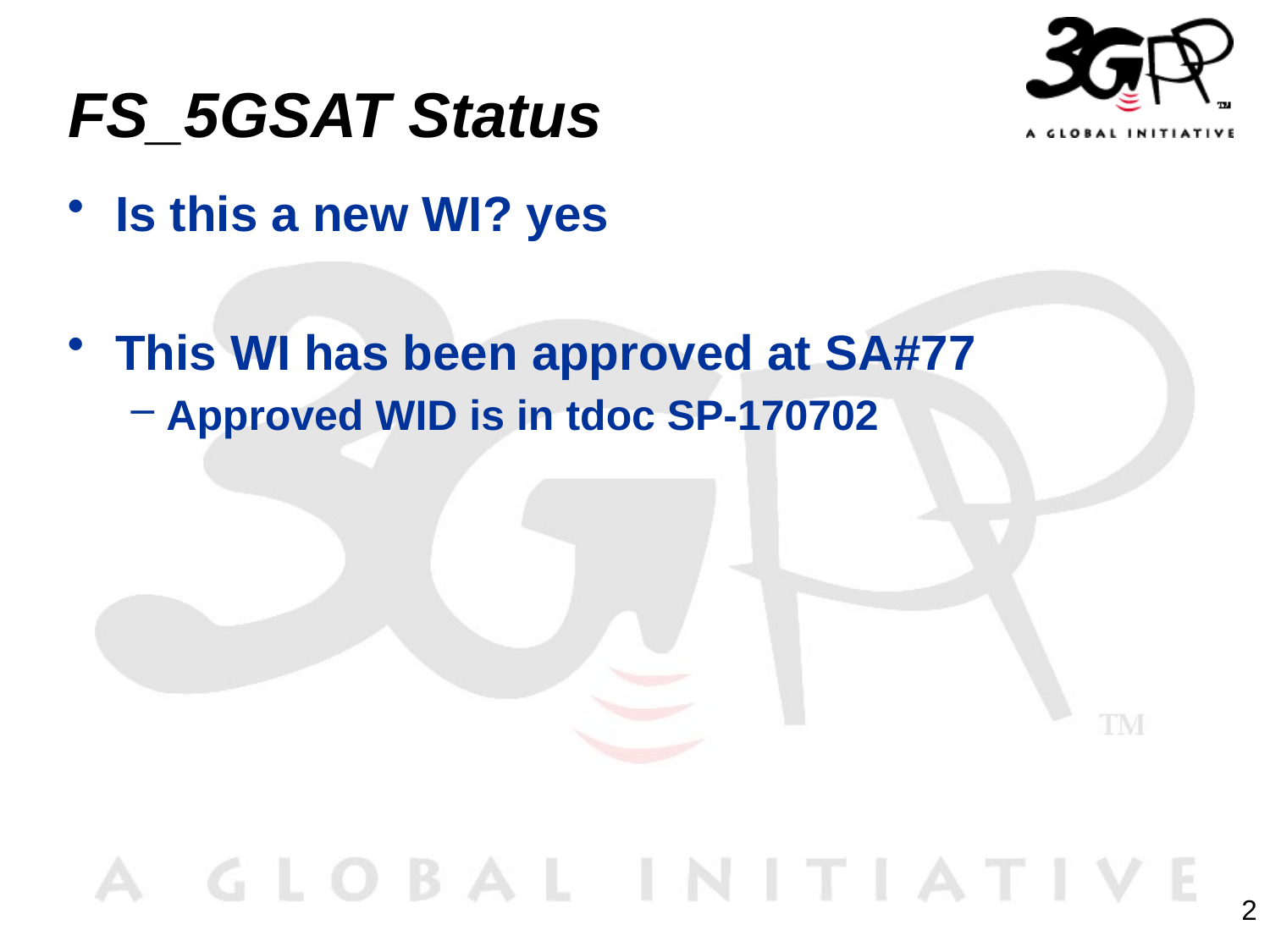

# FS_5GSAT Status
Is this a new WI? yes

This WI has been approved at SA#77
 Approved WID is in tdoc SP-170702
2